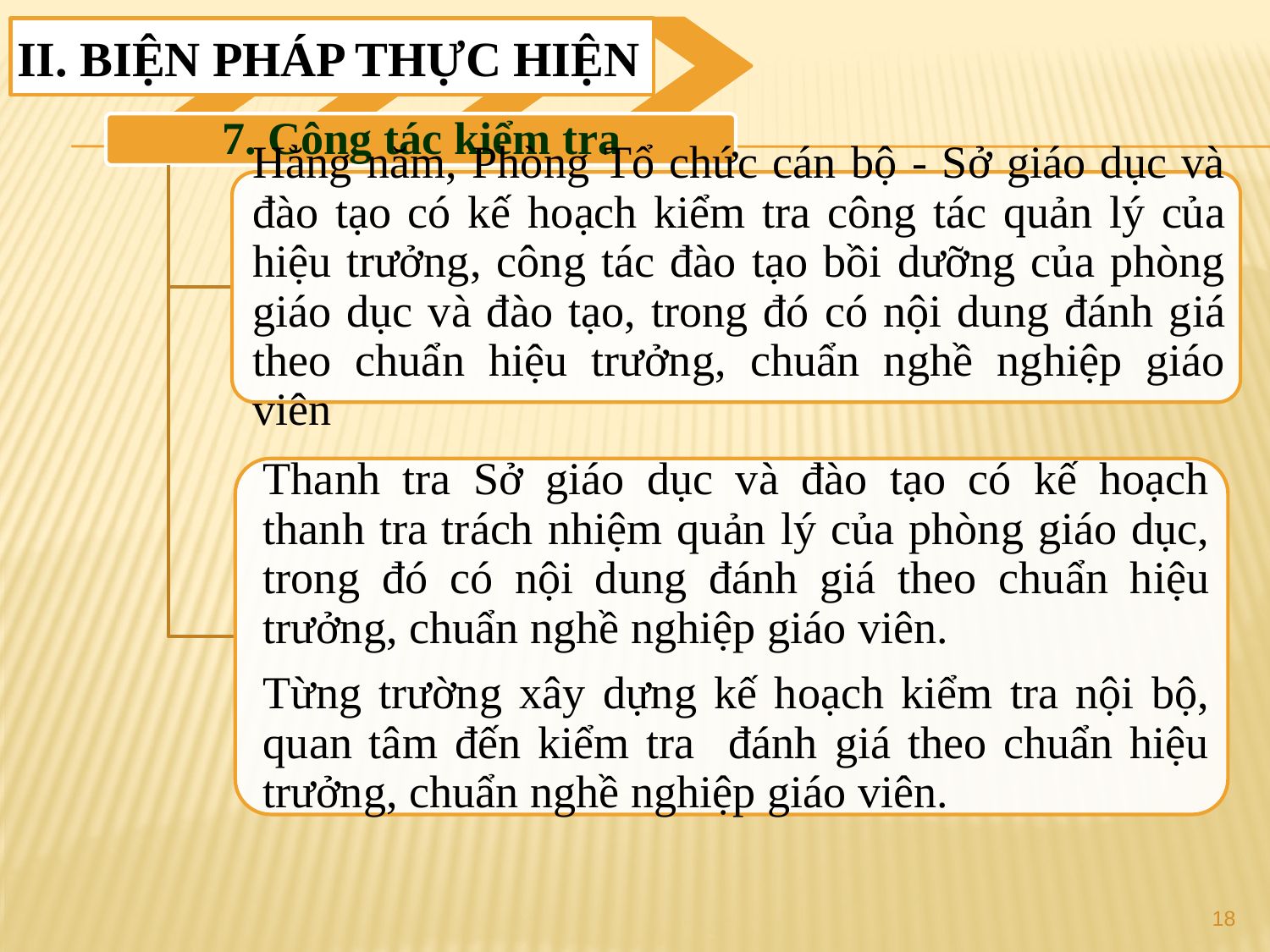

II. BIỆN PHÁP THỰC HIỆN

7. Công tác kiểm tra
Hằng năm, Phòng Tổ chức cán bộ - Sở giáo dục và đào tạo có kế hoạch kiểm tra công tác quản lý của hiệu trưởng, công tác đào tạo bồi dưỡng của phòng giáo dục và đào tạo, trong đó có nội dung đánh giá theo chuẩn hiệu trưởng, chuẩn nghề nghiệp giáo viên
Thanh tra Sở giáo dục và đào tạo có kế hoạch thanh tra trách nhiệm quản lý của phòng giáo dục, trong đó có nội dung đánh giá theo chuẩn hiệu trưởng, chuẩn nghề nghiệp giáo viên.
Từng trường xây dựng kế hoạch kiểm tra nội bộ, quan tâm đến kiểm tra  đánh giá theo chuẩn hiệu trưởng, chuẩn nghề nghiệp giáo viên.
18